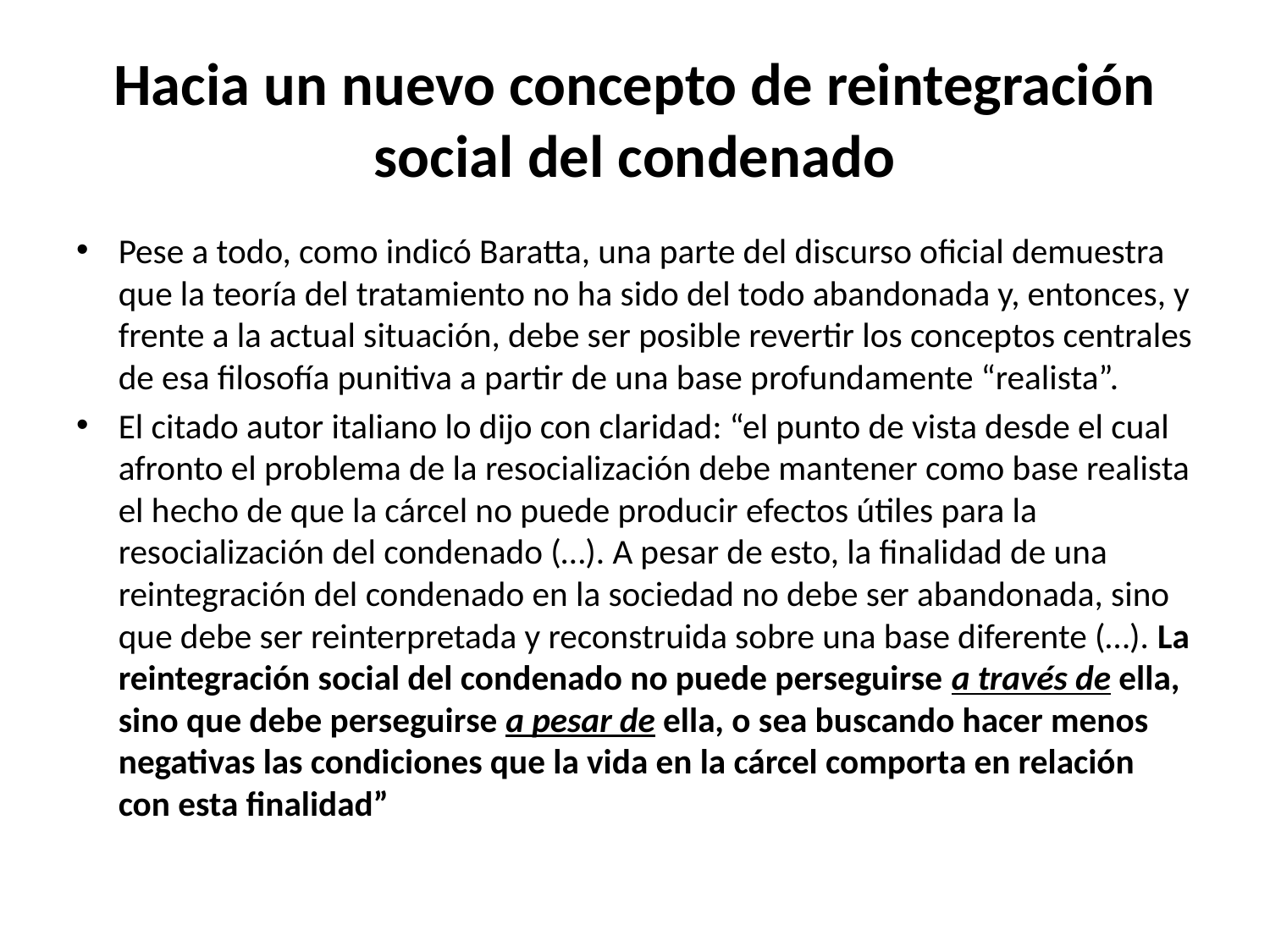

# Hacia un nuevo concepto de reintegración social del condenado
Pese a todo, como indicó Baratta, una parte del discurso oficial demuestra que la teoría del tratamiento no ha sido del todo abandonada y, entonces, y frente a la actual situación, debe ser posible revertir los conceptos centrales de esa filosofía punitiva a partir de una base profundamente “realista”.
El citado autor italiano lo dijo con claridad: “el punto de vista desde el cual afronto el problema de la resocialización debe mantener como base realista el hecho de que la cárcel no puede producir efectos útiles para la resocialización del condenado (…). A pesar de esto, la finalidad de una reintegración del condenado en la sociedad no debe ser abandonada, sino que debe ser reinterpretada y reconstruida sobre una base diferente (…). La reintegración social del condenado no puede perseguirse a través de ella, sino que debe perseguirse a pesar de ella, o sea buscando hacer menos negativas las condiciones que la vida en la cárcel comporta en relación con esta finalidad”